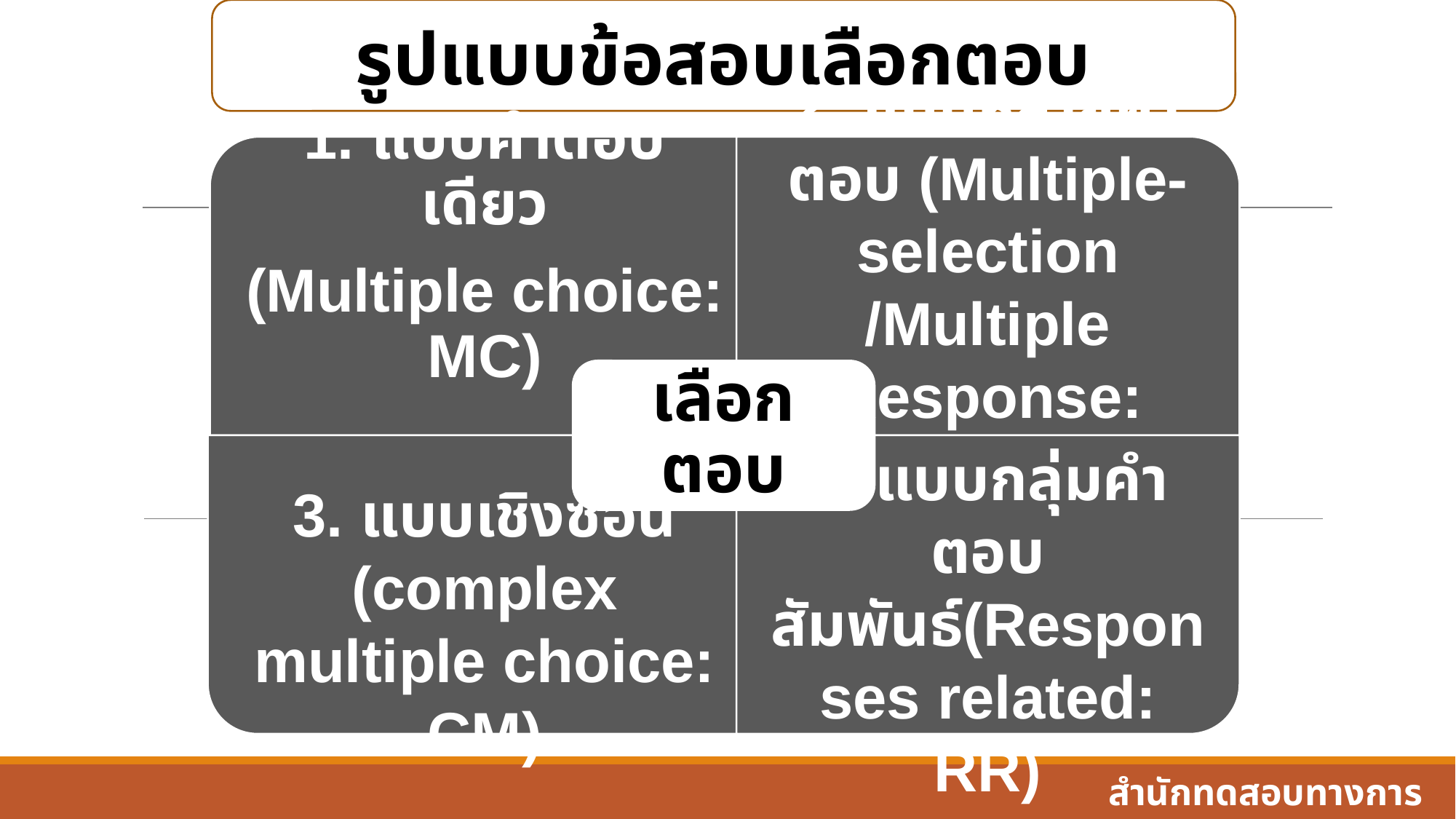

รูปแบบข้อสอบเลือกตอบ
1. แบบคำตอบเดียว
(Multiple choice: MC)

2. แบบหลายคำตอบ (Multiple-selection /Multiple Response: MS)

เลือกตอบ

3. แบบเชิงซ้อน
(complex multiple choice: CM)
4. แบบกลุ่มคำตอบสัมพันธ์(Responses related: RR)
สำนักทดสอบทางการศึกษา สพฐ.